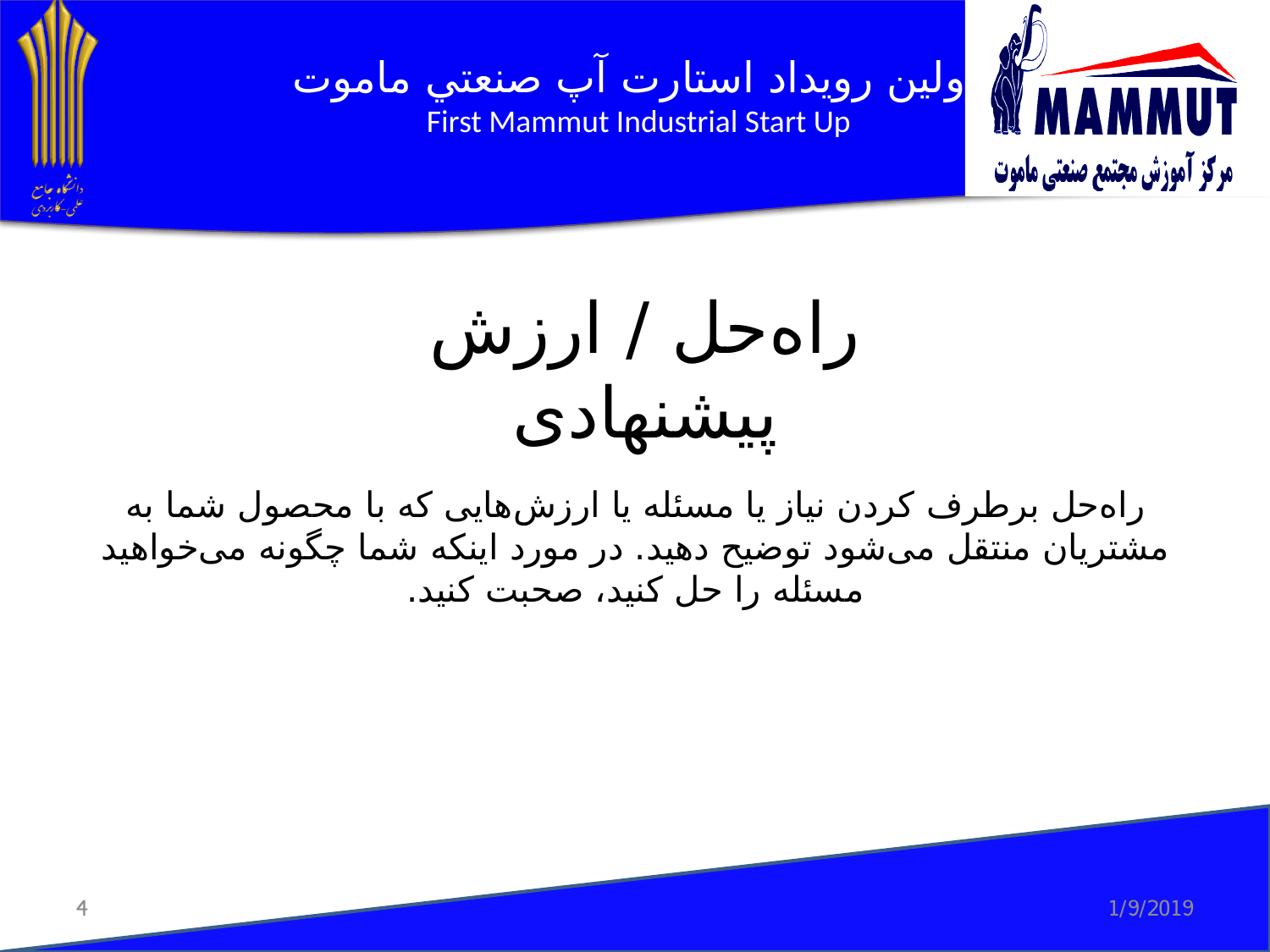

راه‌حل / ارزش پیشنهادی
# راه‌حل برطرف کردن نياز يا مسئله یا ارزش‌هایی که با محصول شما به مشتریان منتقل می‌شود توضیح دهید. در مورد اینکه شما چگونه می‌‌خواهید مسئله را حل کنید، صحبت کنید.
4
1/9/2019